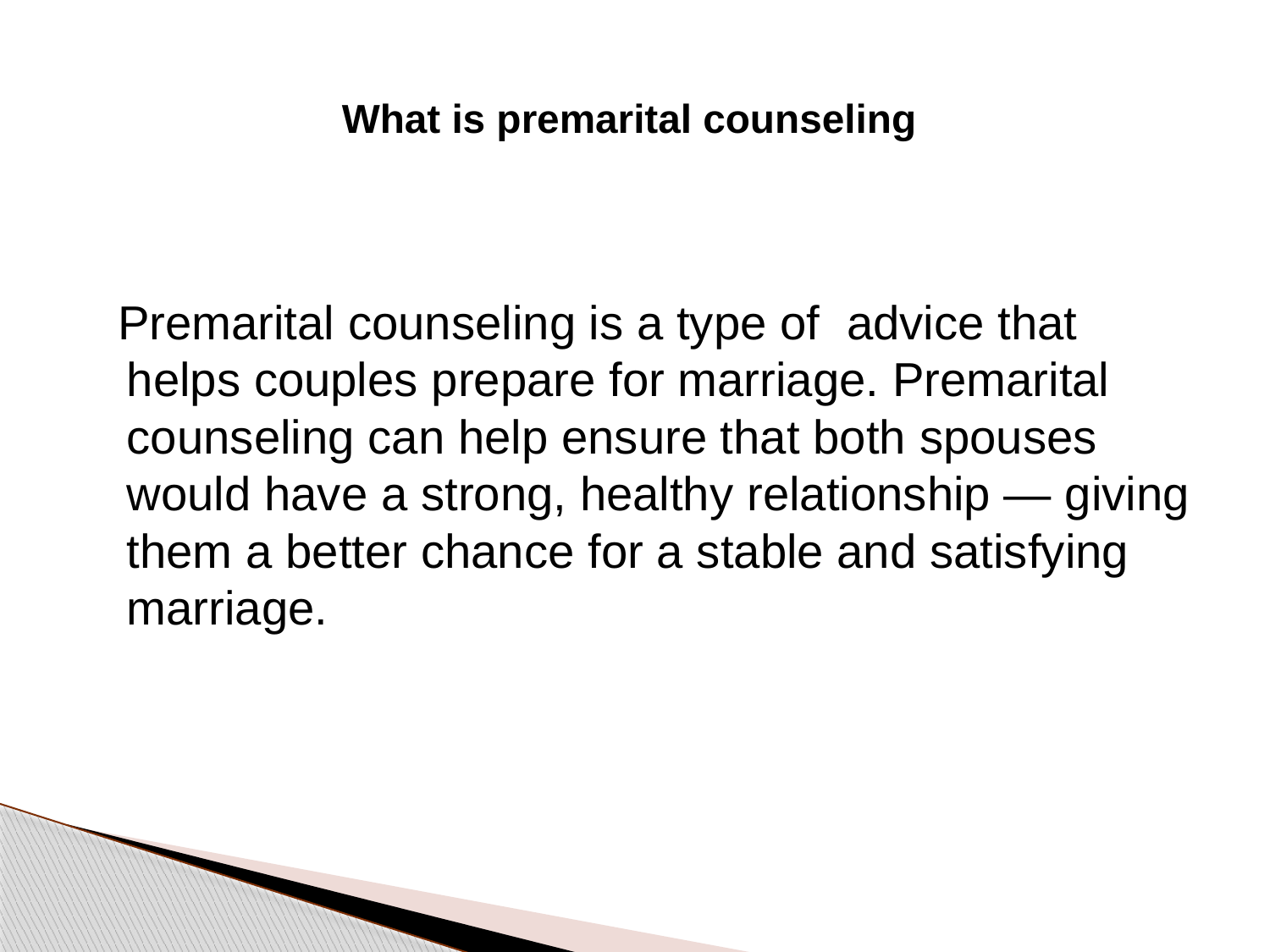

# What is premarital counseling
  Premarital counseling is a type of  advice that helps couples prepare for marriage. Premarital counseling can help ensure that both spouses would have a strong, healthy relationship — giving them a better chance for a stable and satisfying marriage.